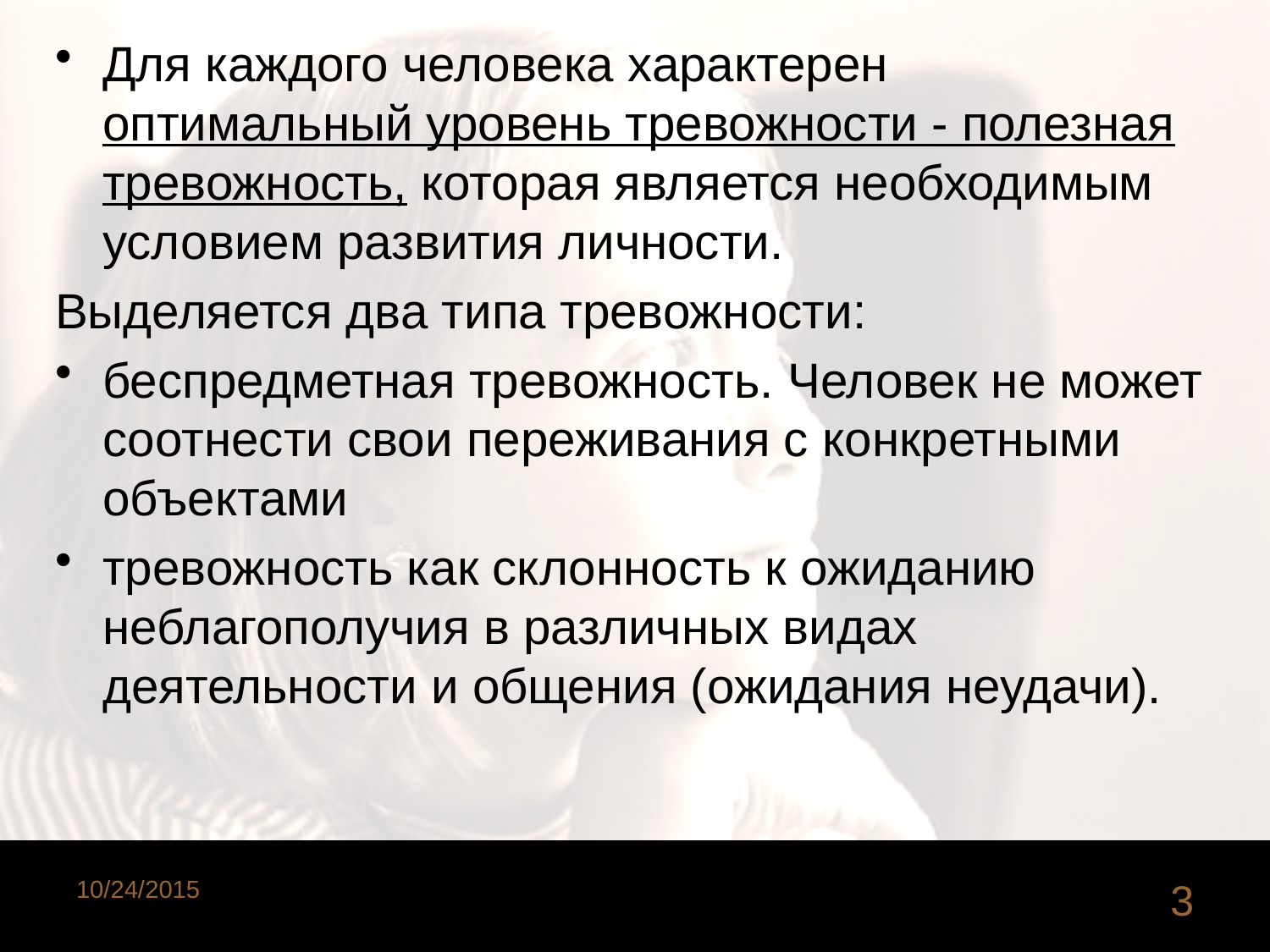

Для каждого человека характерен оптимальный уровень тревожности - полезная тревожность, которая является необходимым условием развития личности.
Выделяется два типа тревожности:
беспредметная тревожность. Человек не может соотнести свои переживания с конкретными объектами
тревожность как склонность к ожиданию неблагополучия в различных видах деятельности и общения (ожидания неудачи).

10/24/2015
3